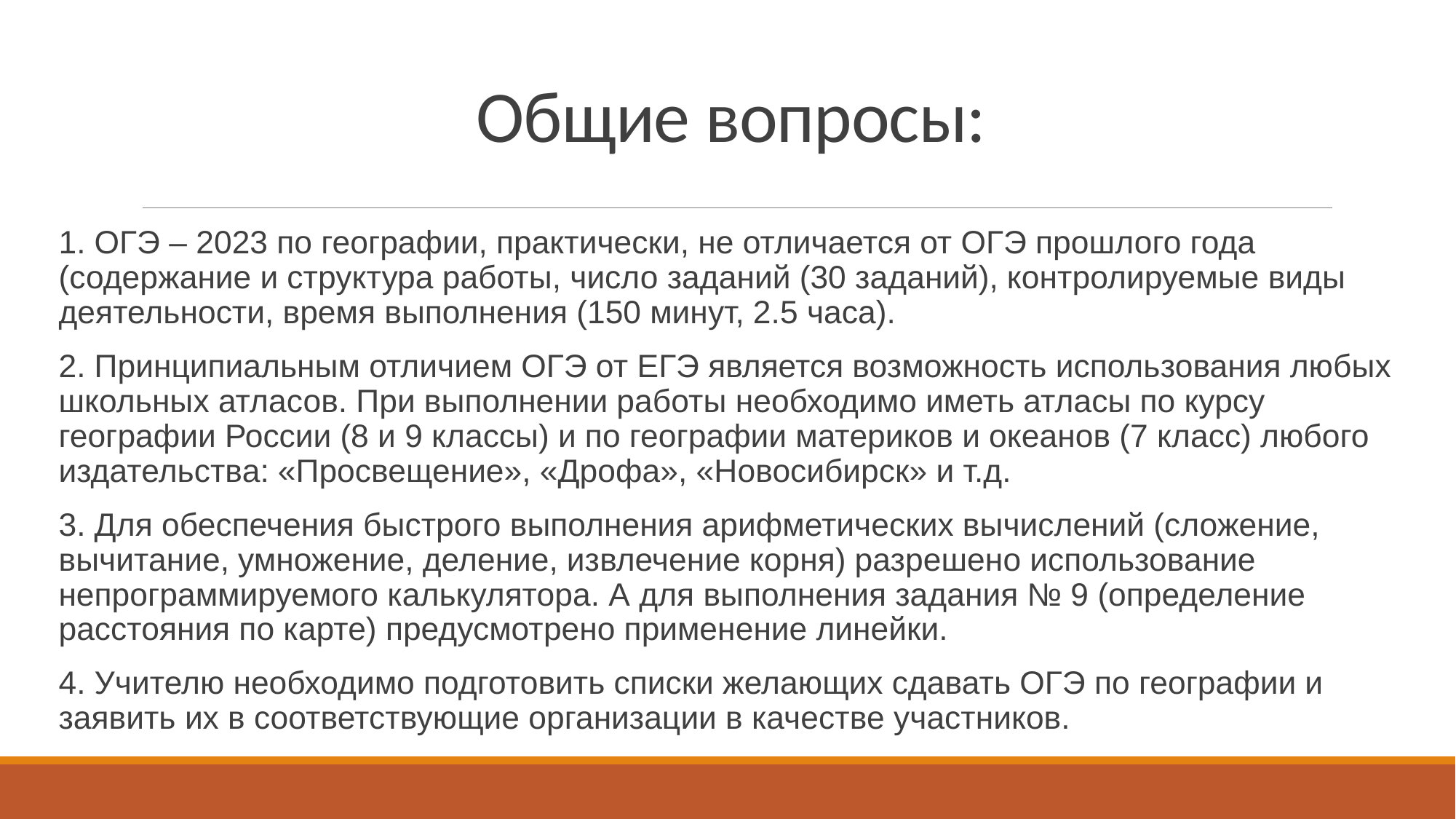

# Общие вопросы:
1. ОГЭ – 2023 по географии, практически, не отличается от ОГЭ прошлого года  (содержание и структура работы, число заданий (30 заданий), контролируемые виды деятельности, время выполнения (150 минут, 2.5 часа).
2. Принципиальным отличием ОГЭ от ЕГЭ является возможность использования любых школьных атласов. При выполнении работы необходимо иметь атласы по курсу географии России (8 и 9 классы) и по географии материков и океанов (7 класс) любого издательства: «Просвещение», «Дрофа», «Новосибирск» и т.д.
3. Для обеспечения быстрого выполнения арифметических вычислений (сложение, вычитание, умножение, деление, извлечение корня) разрешено использование непрограммируемого калькулятора. А для выполнения задания № 9 (определение расстояния по карте) предусмотрено применение линейки.
4. Учителю необходимо подготовить списки желающих сдавать ОГЭ по географии и заявить их в соответствующие организации в качестве участников.